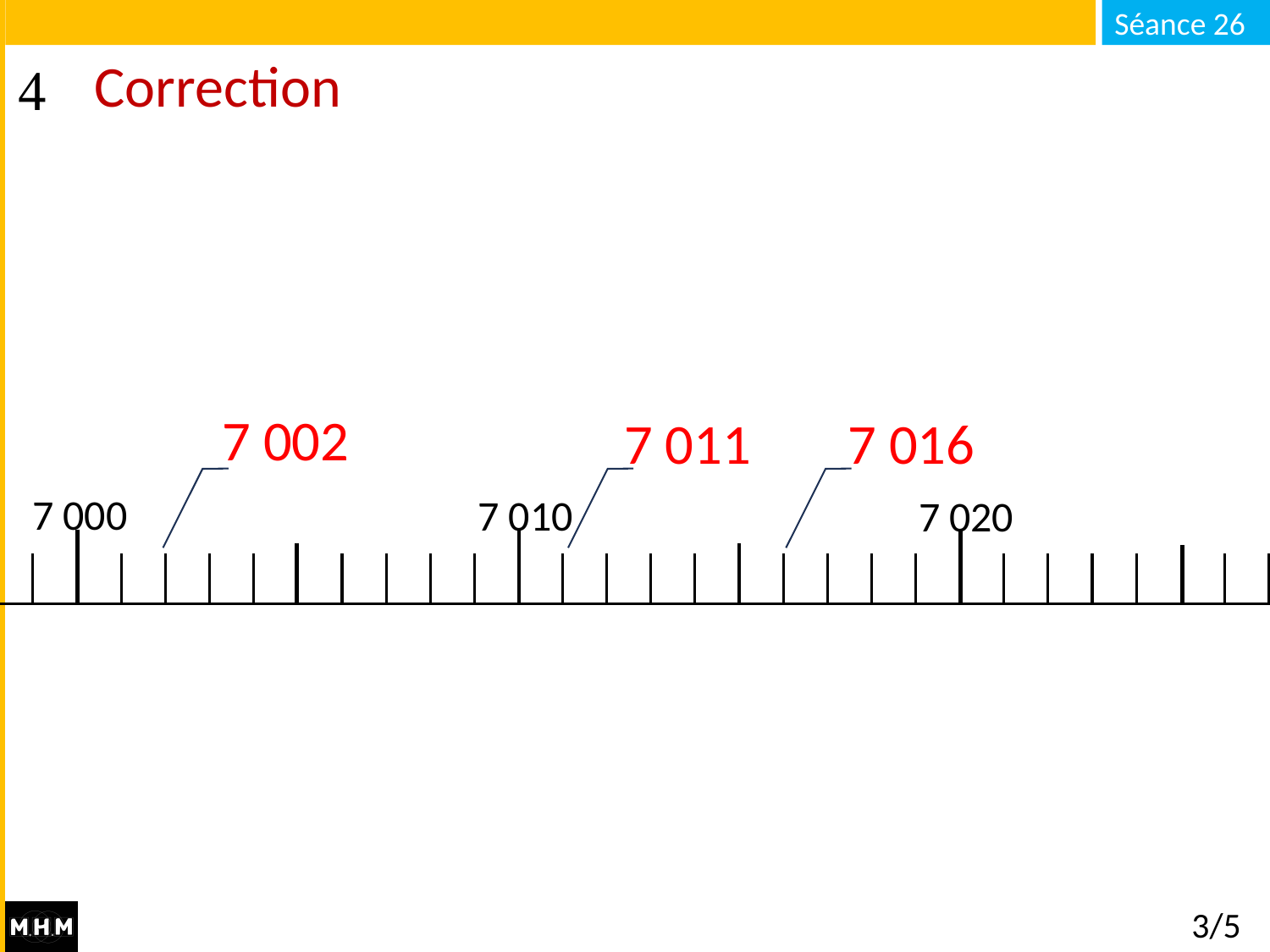

# Correction
7 002
7 016
7 011

7 000
7 010
7 020
3/5